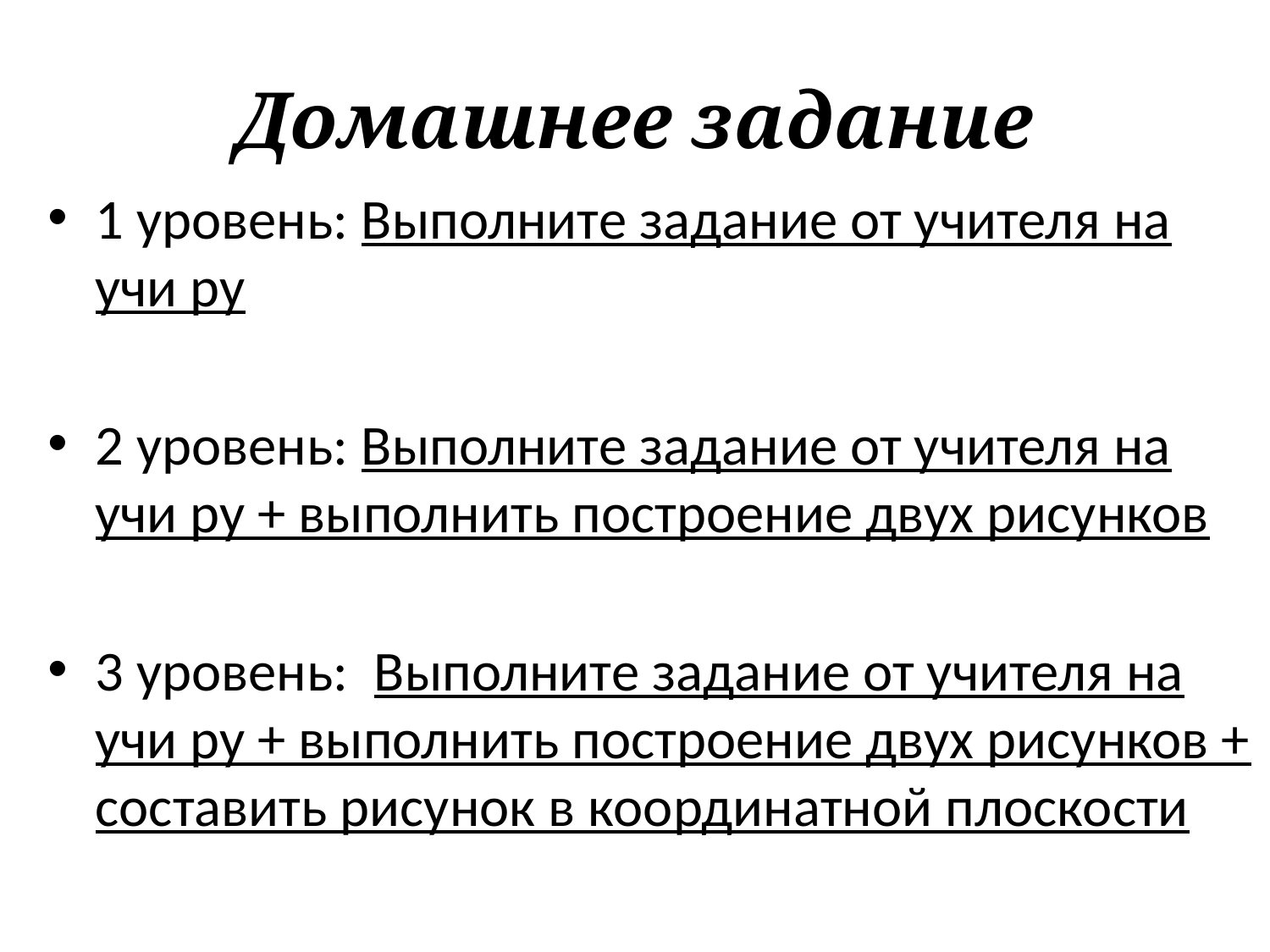

# Домашнее задание
1 уровень: Выполните задание от учителя на учи ру

2 уровень: Выполните задание от учителя на учи ру + выполнить построение двух рисунков

3 уровень:  Выполните задание от учителя на учи ру + выполнить построение двух рисунков + составить рисунок в координатной плоскости